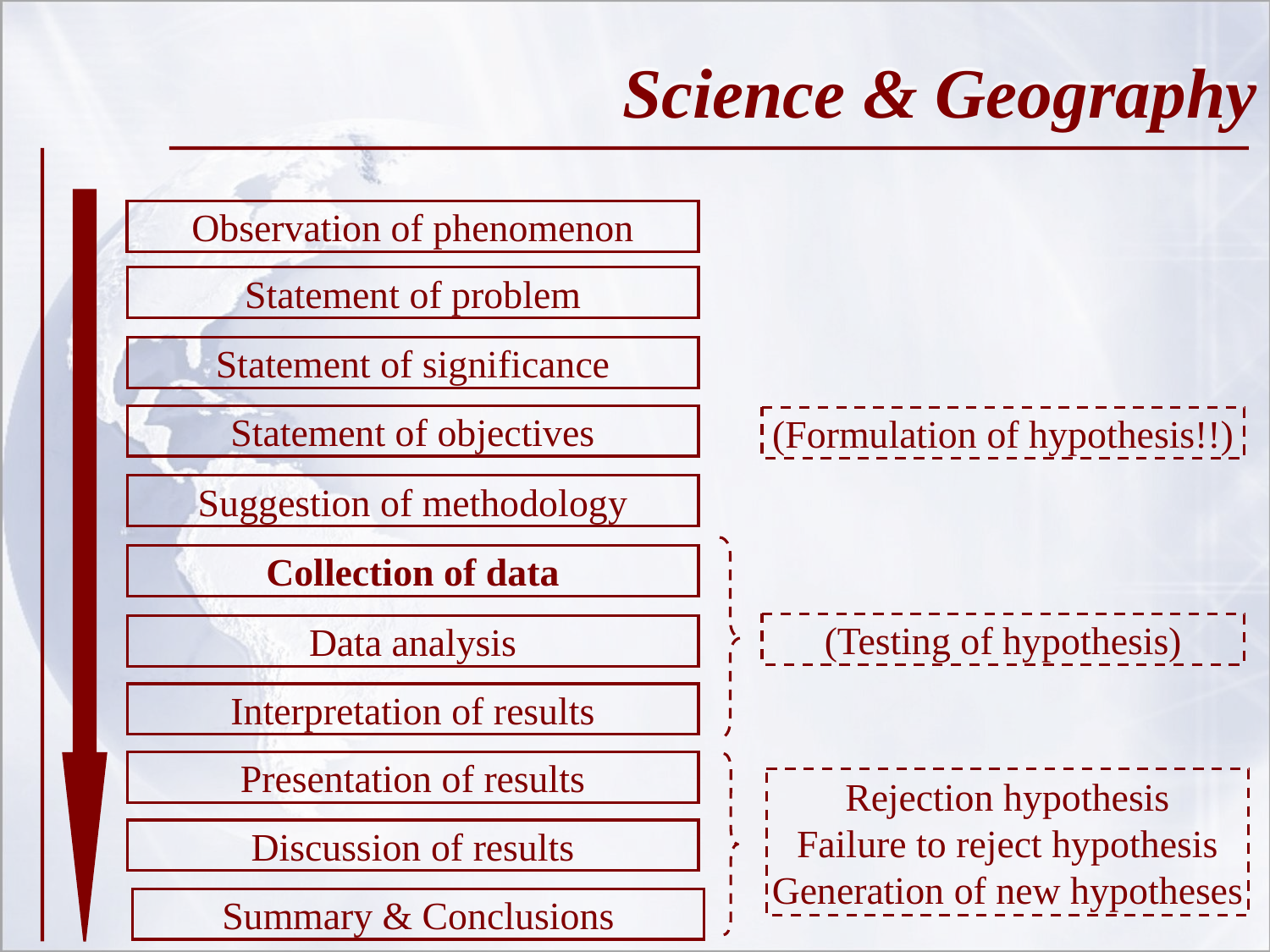

# Science & Geography

Observation of phenomenon
Statement of problem
Statement of significance
Statement of objectives
(Formulation of hypothesis!!)
Suggestion of methodology

Collection of data
(Testing of hypothesis)
Data analysis
Interpretation of results
Presentation of results

Rejection hypothesis
Failure to reject hypothesis
Generation of new hypotheses
Discussion of results
Summary & Conclusions